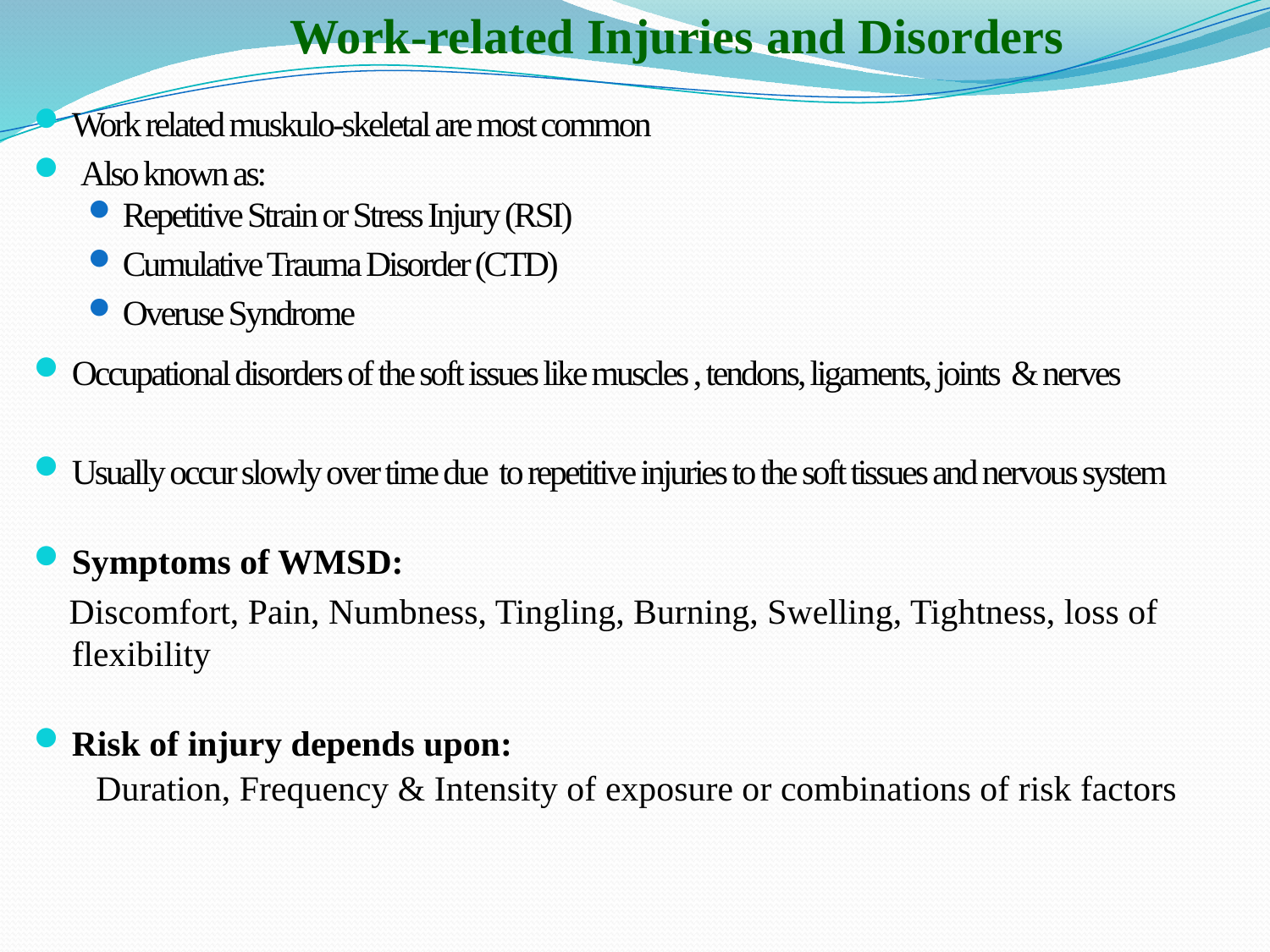

# Work-related Injuries and Disorders
Work related muskulo-skeletal are most common
 Also known as:
Repetitive Strain or Stress Injury (RSI)
Cumulative Trauma Disorder (CTD)
Overuse Syndrome
Occupational disorders of the soft issues like muscles , tendons, ligaments, joints  & nerves

Usually occur slowly over time due  to repetitive injuries to the soft tissues and nervous system

Symptoms of WMSD:
    Discomfort, Pain, Numbness, Tingling, Burning, Swelling, Tightness, loss of flexibility

Risk of injury depends upon:
       Duration, Frequency & Intensity of exposure or combinations of risk factors